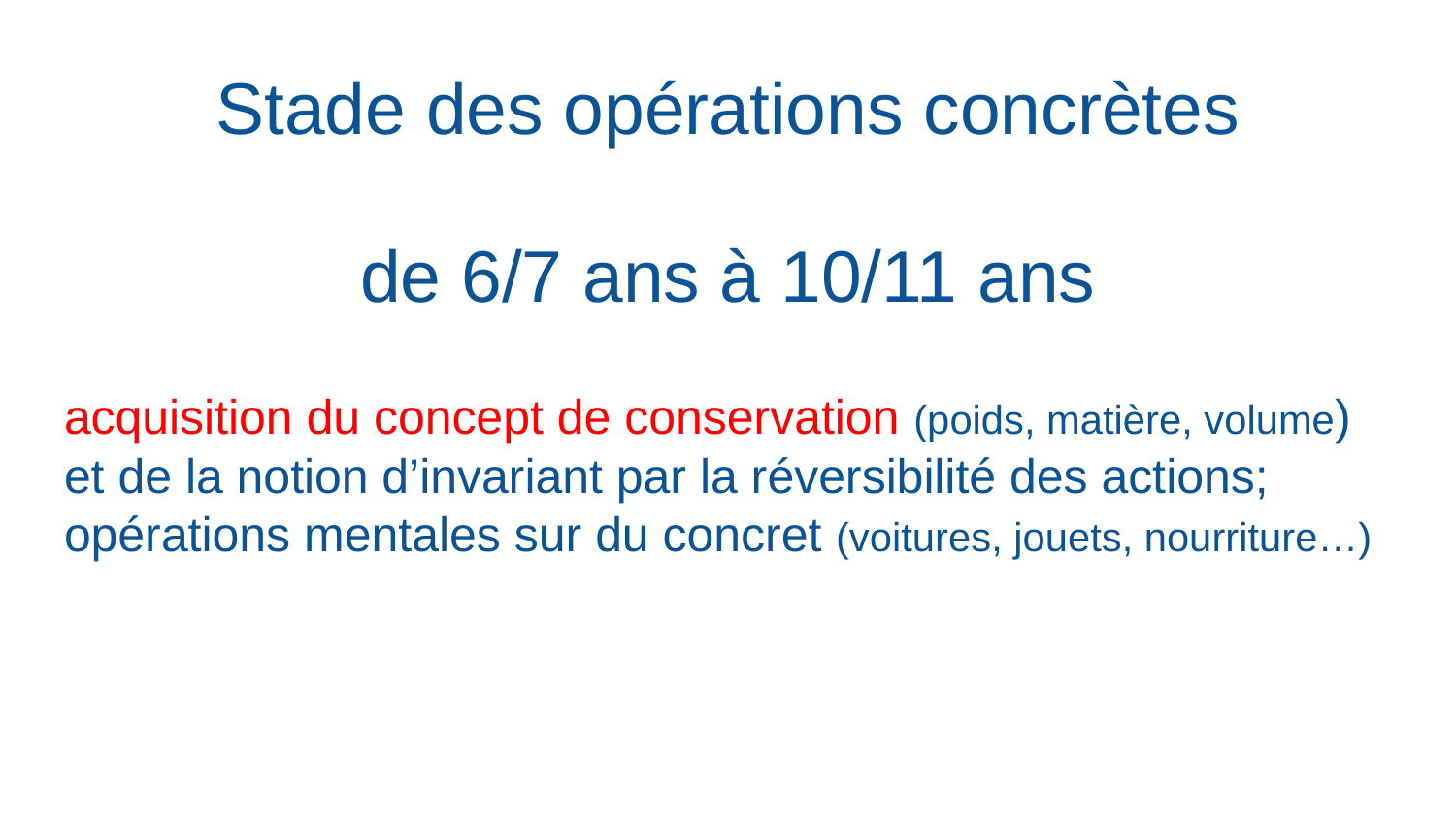

Stade des opérations concrètes

de 6/7 ans à 10/11 ans

acquisition du concept de conservation (poids, matière, volume)
et de la notion d’invariant par la réversibilité des actions;
opérations mentales sur du concret (voitures, jouets, nourriture…)